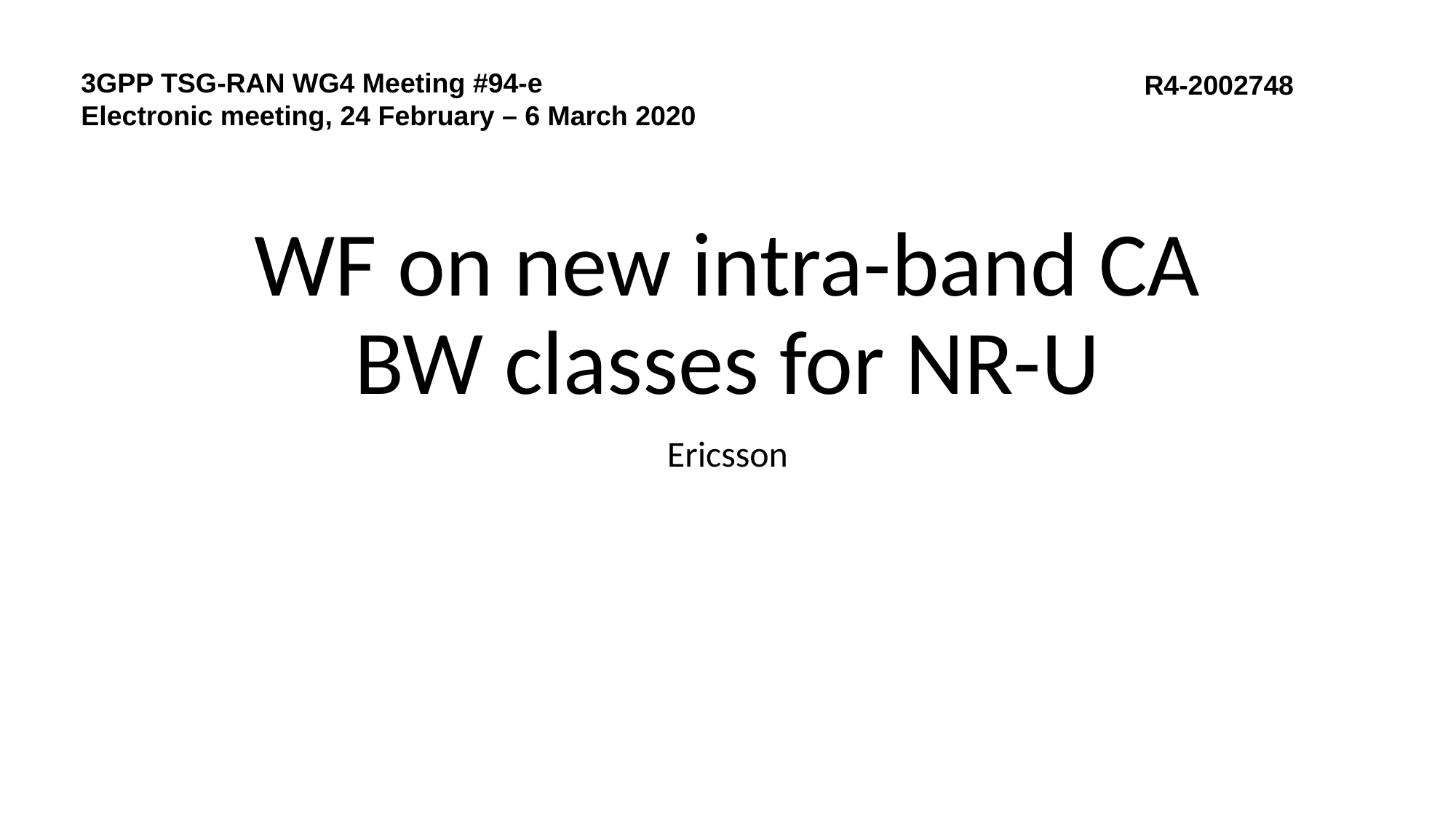

3GPP TSG-RAN WG4 Meeting #94-e
Electronic meeting, 24 February – 6 March 2020
R4-2002748
# WF on new intra-band CA BW classes for NR-U
Ericsson